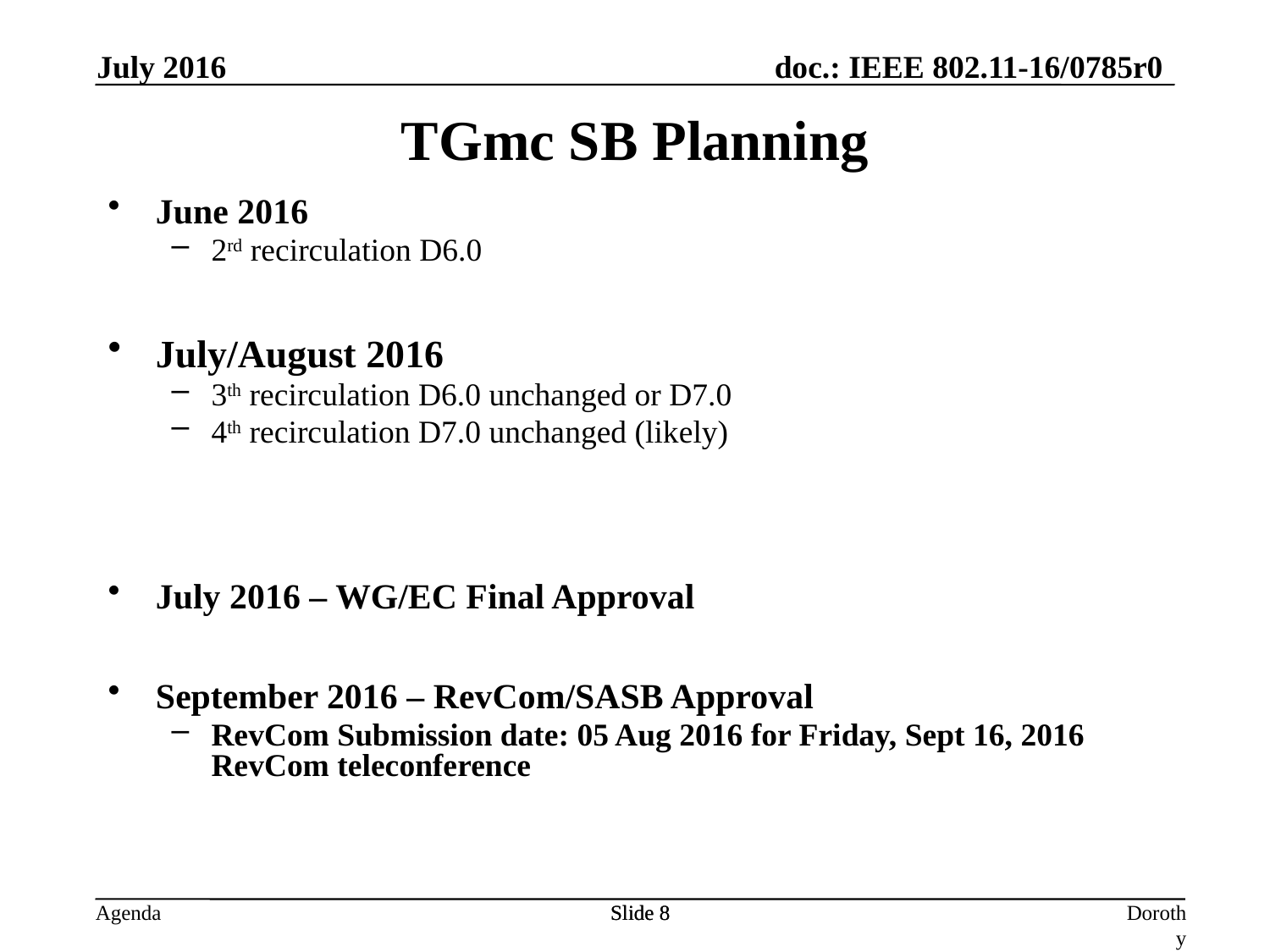

July 2016
TGmc SB Planning
June 2016
2rd recirculation D6.0

July/August 2016
3th recirculation D6.0 unchanged or D7.0
4th recirculation D7.0 unchanged (likely)

July 2016 – WG/EC Final Approval

September 2016 – RevCom/SASB Approval
RevCom Submission date: 05 Aug 2016 for Friday, Sept 16, 2016 RevCom teleconference
Slide 8
Slide 8
Dorothy Stanley, HP Enterprise